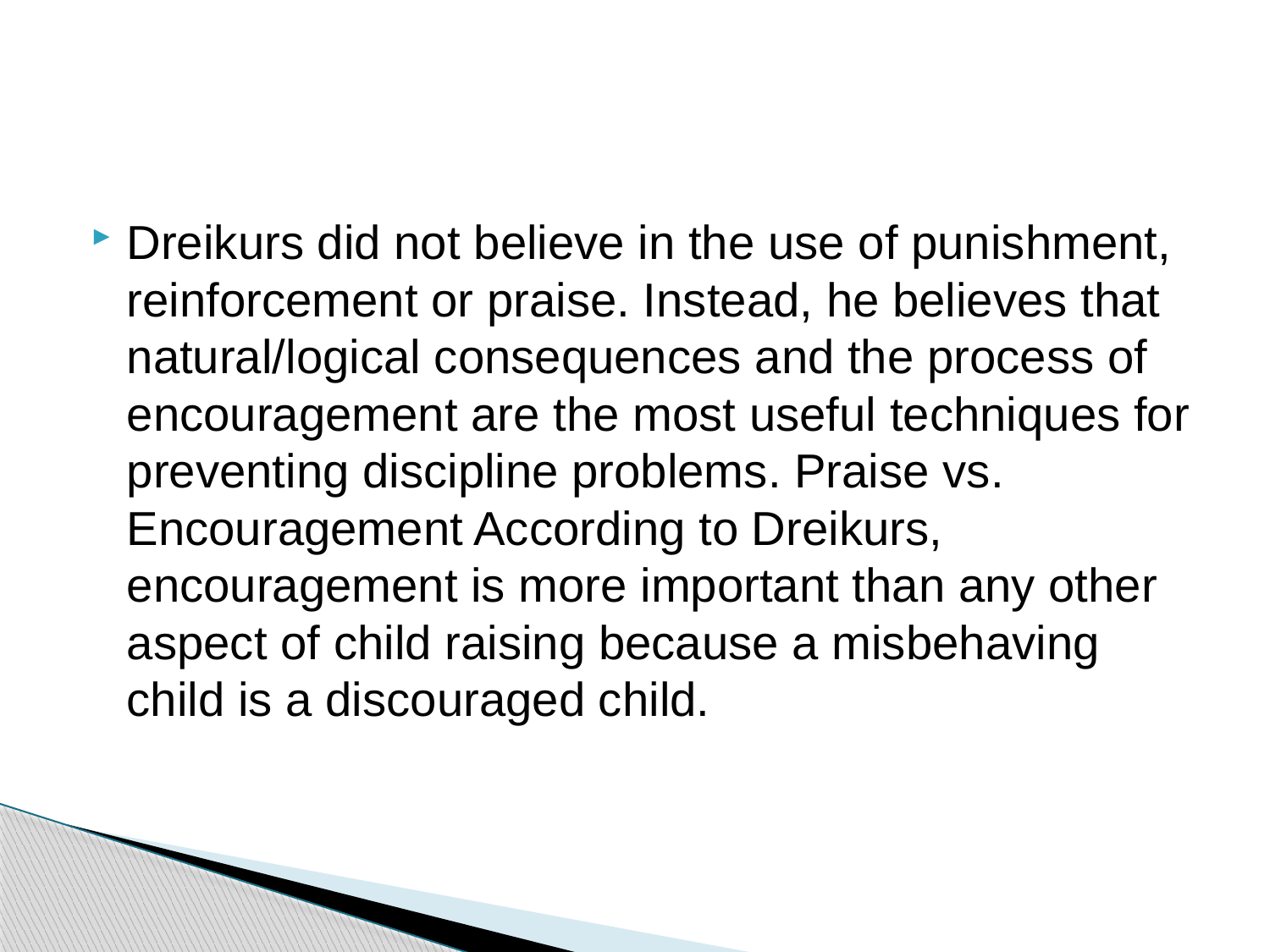

Dreikurs did not believe in the use of punishment, reinforcement or praise. Instead, he believes that natural/logical consequences and the process of encouragement are the most useful techniques for preventing discipline problems. Praise vs. Encouragement According to Dreikurs, encouragement is more important than any other aspect of child raising because a misbehaving child is a discouraged child.